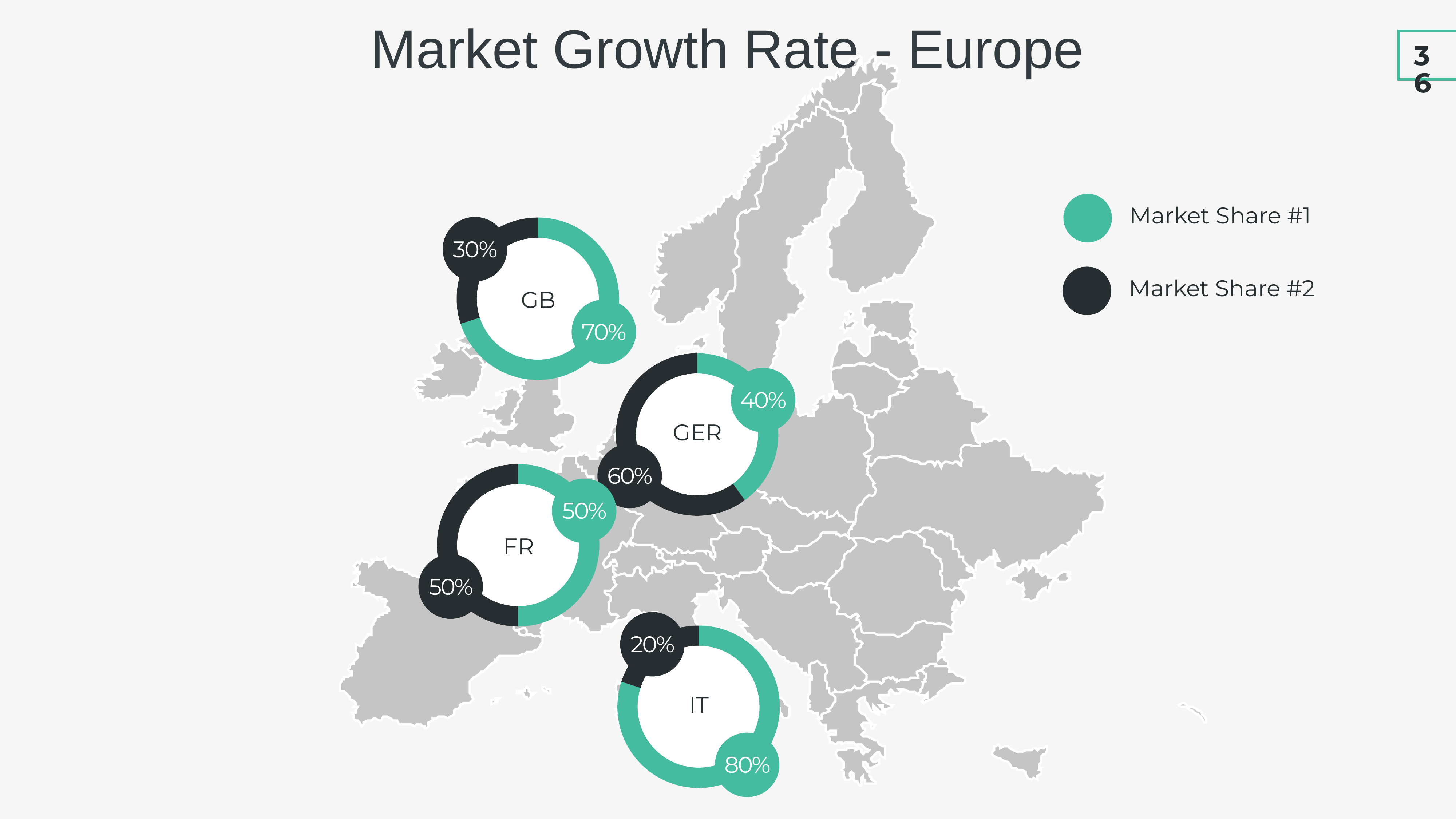

Market Growth Rate - Europe
36

Market Share #1

### Chart

| Category | 2017 |
|---|---|
| Background fill | 70.0 |
| Data | 30.0 |
30%

Market Share #2

GB

70%

### Chart

| Category | 2017 |
|---|---|
| Background fill | 40.0 |
| Data | 60.0 |

40%

GER

60%

### Chart

| Category | 2017 |
|---|---|
| Background fill | 50.0 |
| Data | 50.0 |

50%
FR

50%

### Chart

| Category | 2017 |
|---|---|
| Background fill | 80.0 |
| Data | 20.0 |

20%

IT

80%